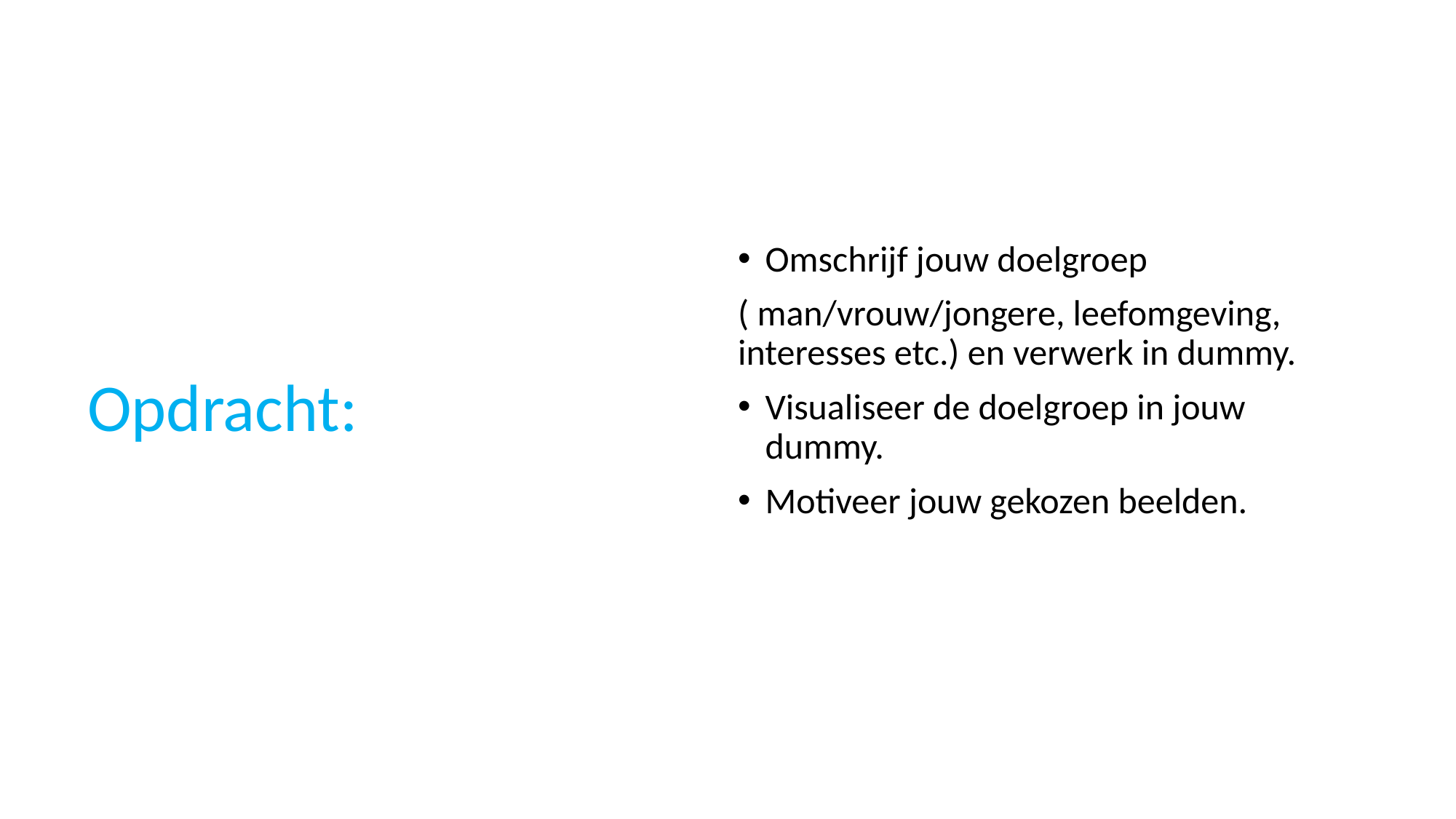

Omschrijf jouw doelgroep
( man/vrouw/jongere, leefomgeving, interesses etc.) en verwerk in dummy.
Visualiseer de doelgroep in jouw dummy.
Motiveer jouw gekozen beelden.

# Opdracht: